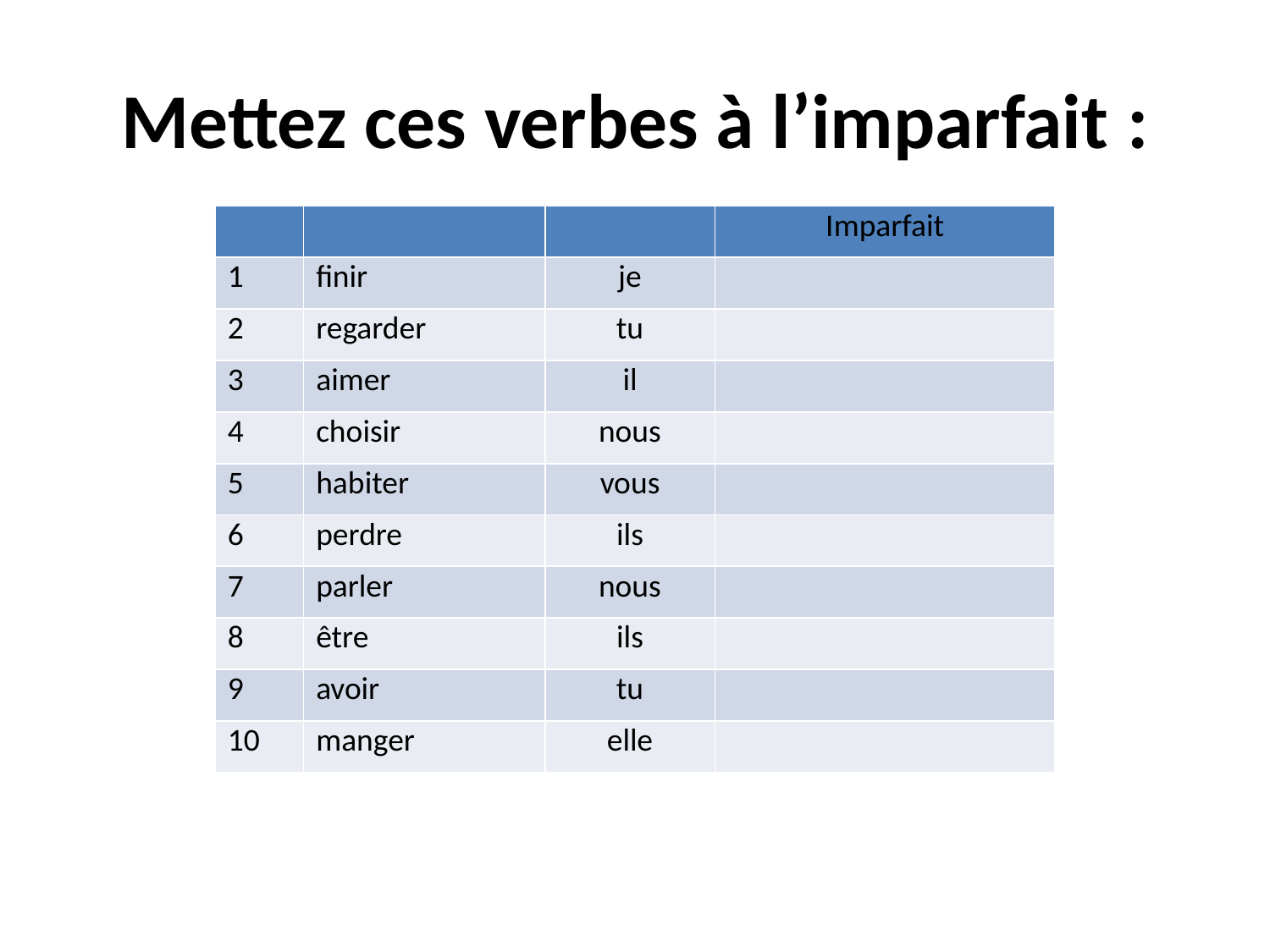

# Mettez ces verbes à l’imparfait :
|  |  |  | Imparfait |
| --- | --- | --- | --- |
| 1 | finir | je |  |
| 2 | regarder | tu |  |
| 3 | aimer | il |  |
| 4 | choisir | nous |  |
| 5 | habiter | vous |  |
| 6 | perdre | ils |  |
| 7 | parler | nous |  |
| 8 | être | ils |  |
| 9 | avoir | tu |  |
| 10 | manger | elle |  |